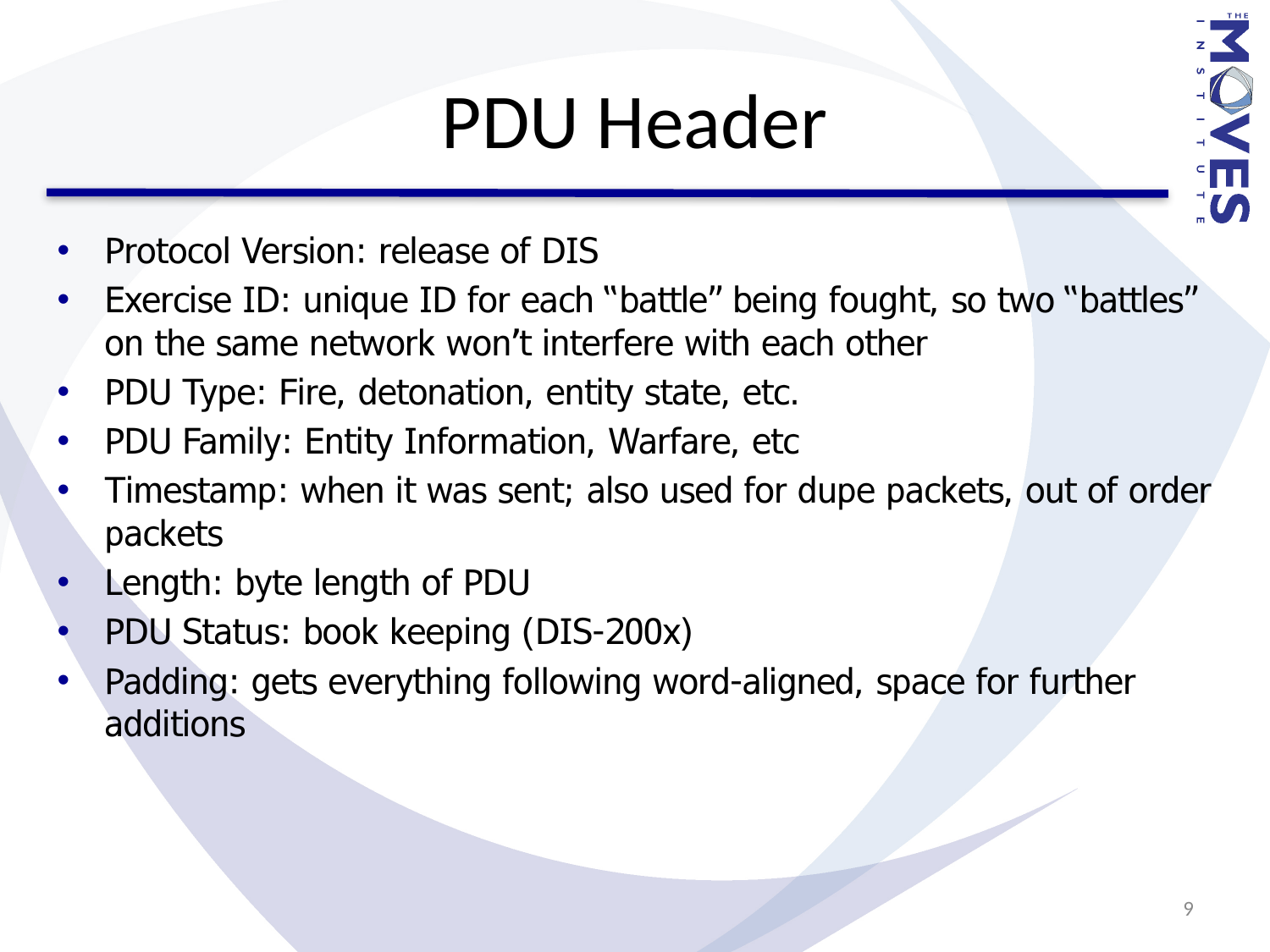

# PDU Header
Protocol Version: release of DIS
Exercise ID: unique ID for each “battle” being fought, so two “battles” on the same network won’t interfere with each other
PDU Type: Fire, detonation, entity state, etc.
PDU Family: Entity Information, Warfare, etc
Timestamp: when it was sent; also used for dupe packets, out of order packets
Length: byte length of PDU
PDU Status: book keeping (DIS-200x)
Padding: gets everything following word-aligned, space for further additions
9